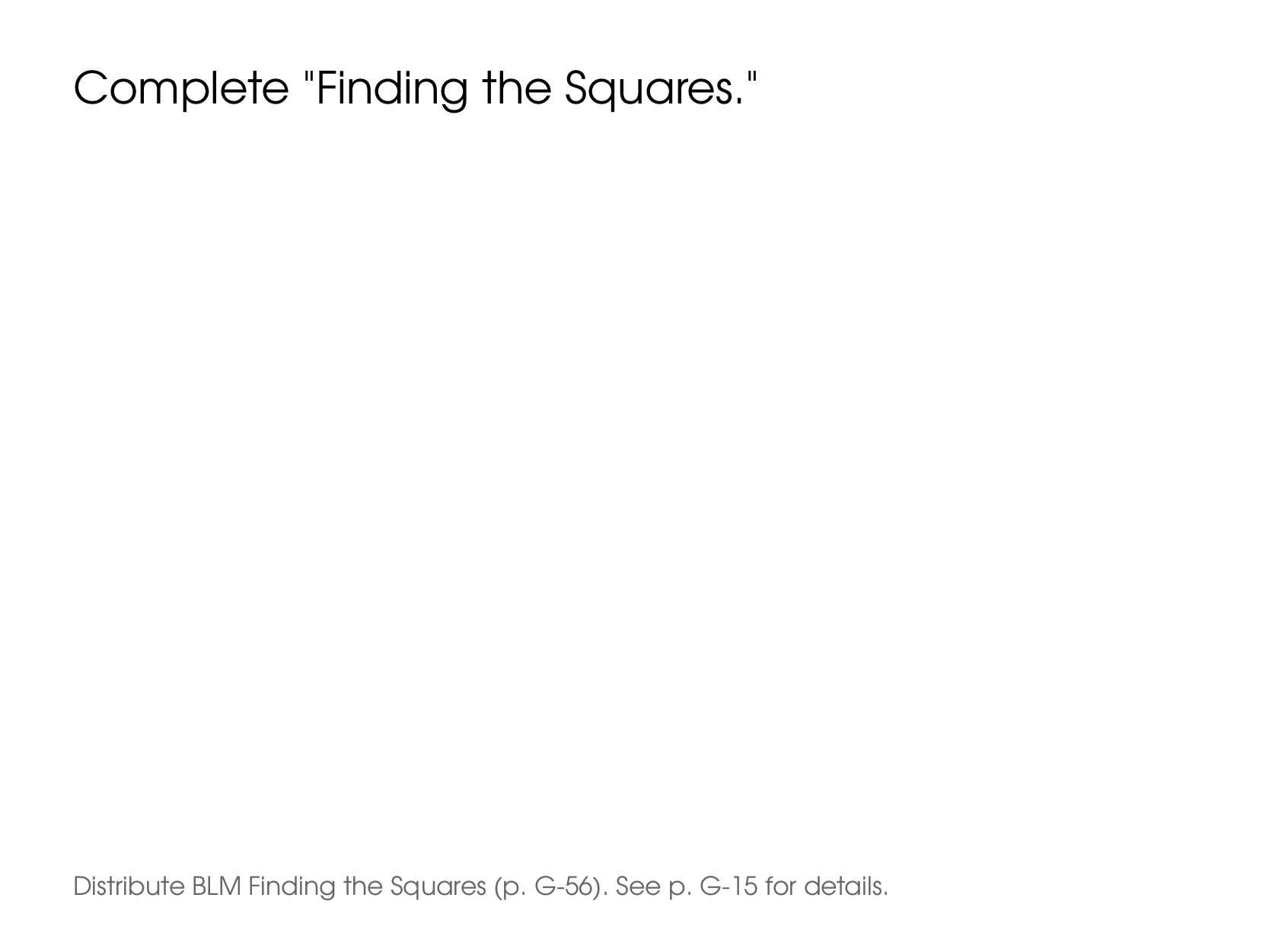

Complete "Finding the Squares."
Distribute BLM Finding the Squares (p. G-56). See p. G-15 for details.